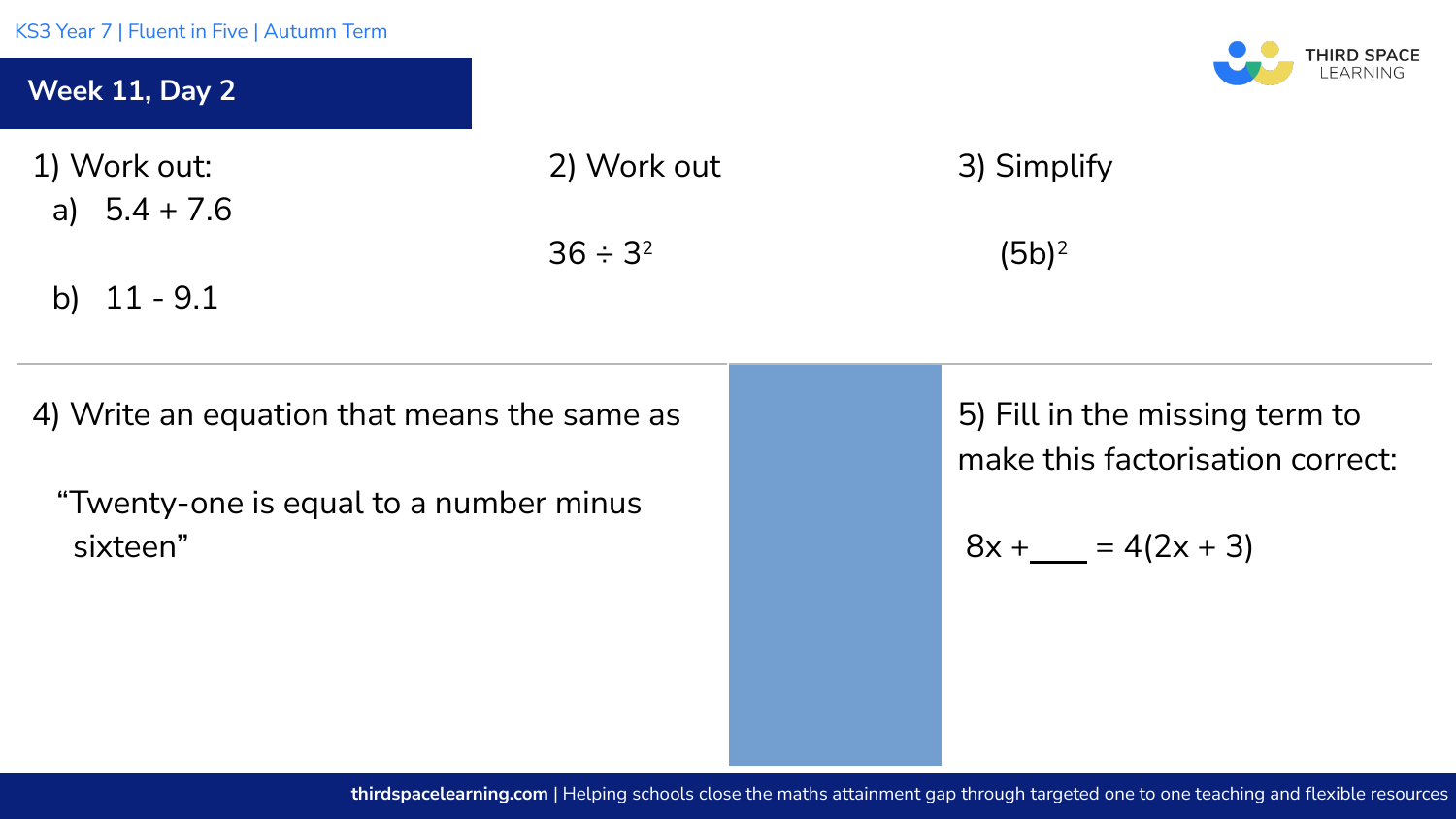

Week 11, Day 2
| 1) Work out: 5.4 + 7.6 11 - 9.1 |  | 2) Work out 36 ÷ 32 |  | 3) Simplify (5b)2 |
| --- | --- | --- | --- | --- |
| 4) Write an equation that means the same as “Twenty-one is equal to a number minus sixteen” |  |  | 5) Fill in the missing term to make this factorisation correct: 8x + = 4(2x + 3) |  |